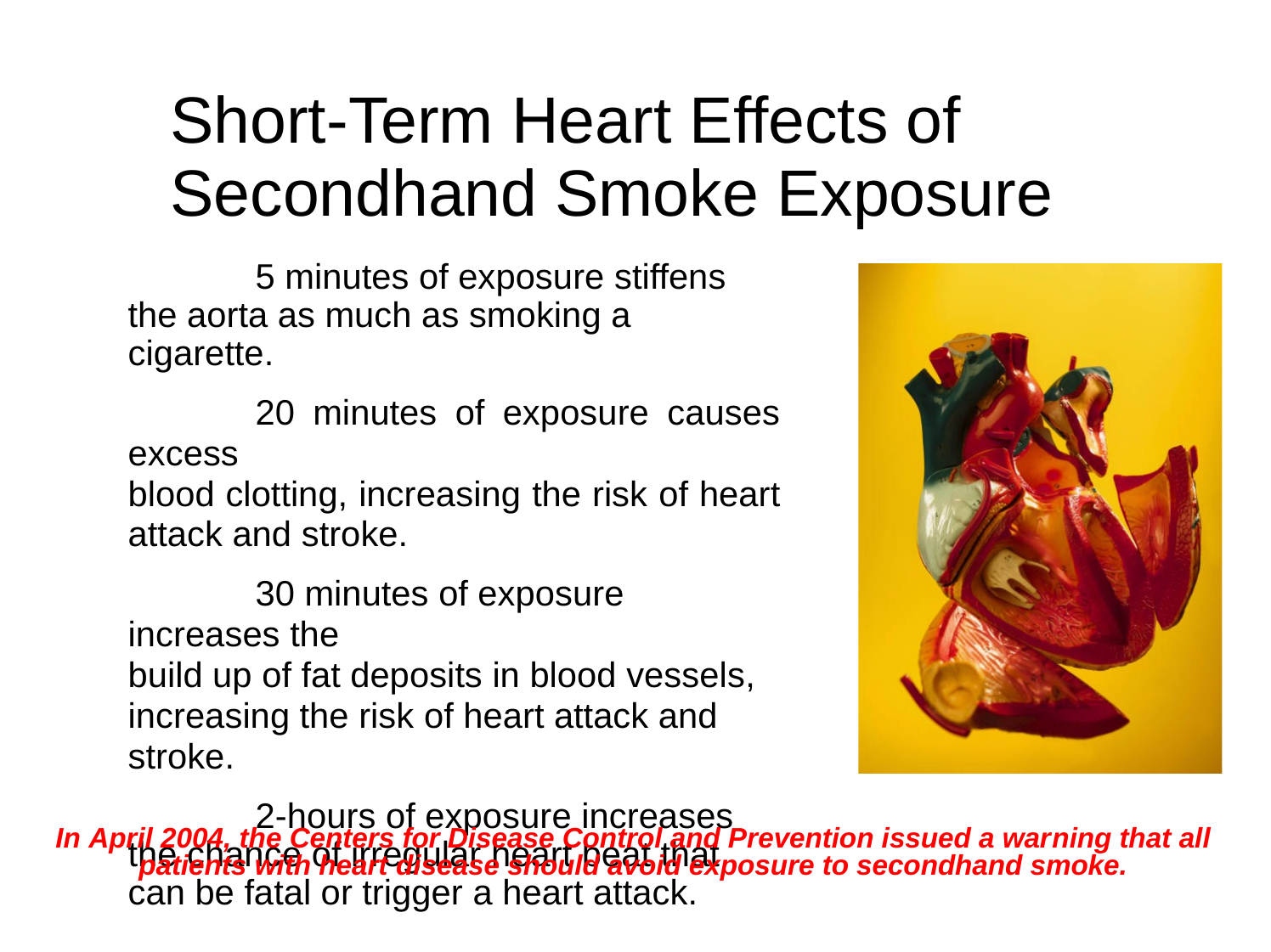

Short-Term Heart Effects of
Secondhand Smoke Exposure
	5 minutes of exposure stiffens the aorta as much as smoking a cigarette.
	20 minutes of exposure causes excess
blood clotting, increasing the risk of heart
attack and stroke.
	30 minutes of exposure increases the
build up of fat deposits in blood vessels,
increasing the risk of heart attack and
stroke.
	2-hours of exposure increases the chance of irregular heart beat that can be fatal or trigger a heart attack.

In April 2004, the Centers for Disease Control and Prevention issued a warning that all patients with heart disease should avoid exposure to secondhand smoke.